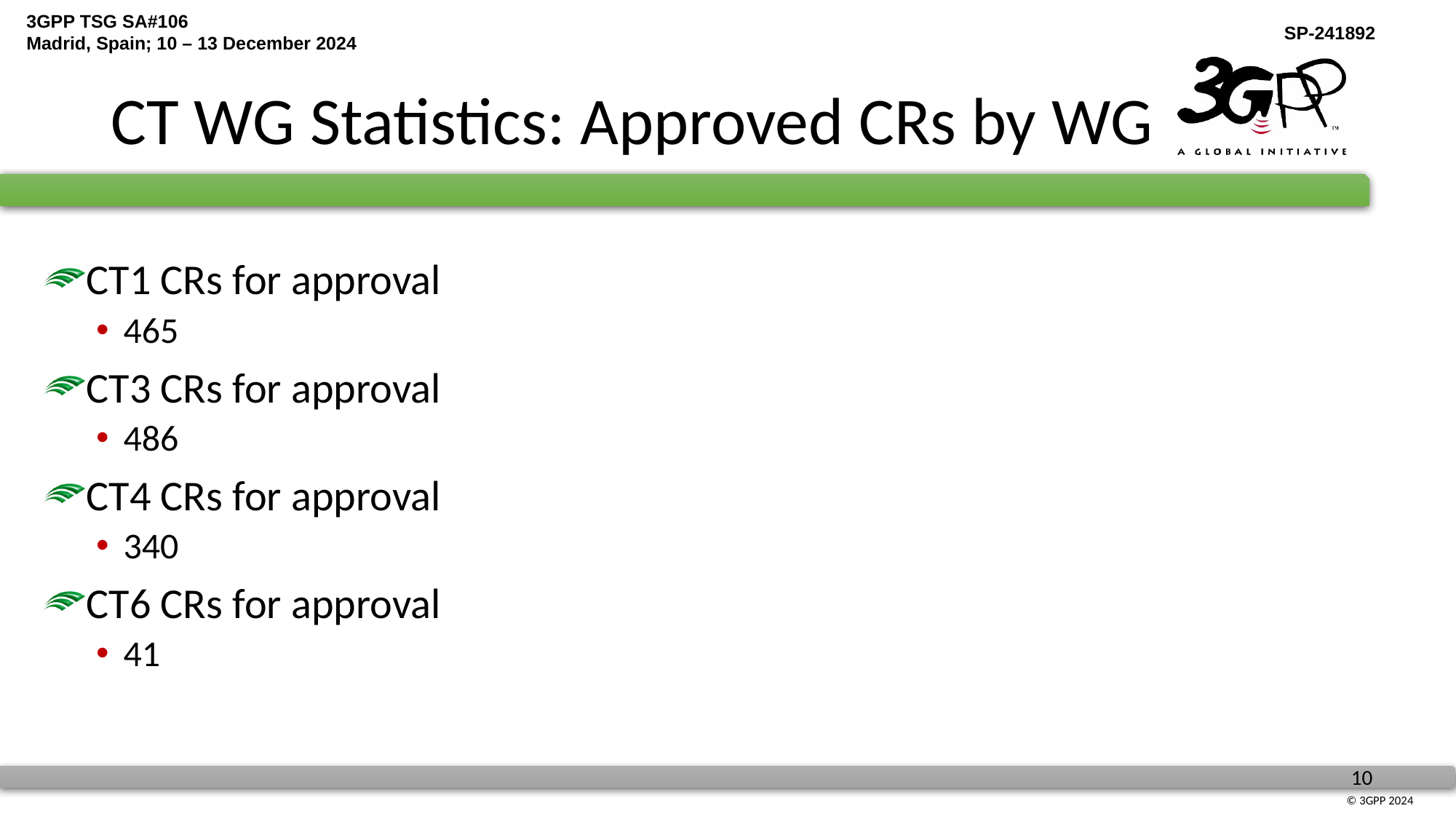

# CT WG Statistics: Approved CRs by WG
CT1 CRs for approval
465
CT3 CRs for approval
486
CT4 CRs for approval
340
CT6 CRs for approval
41